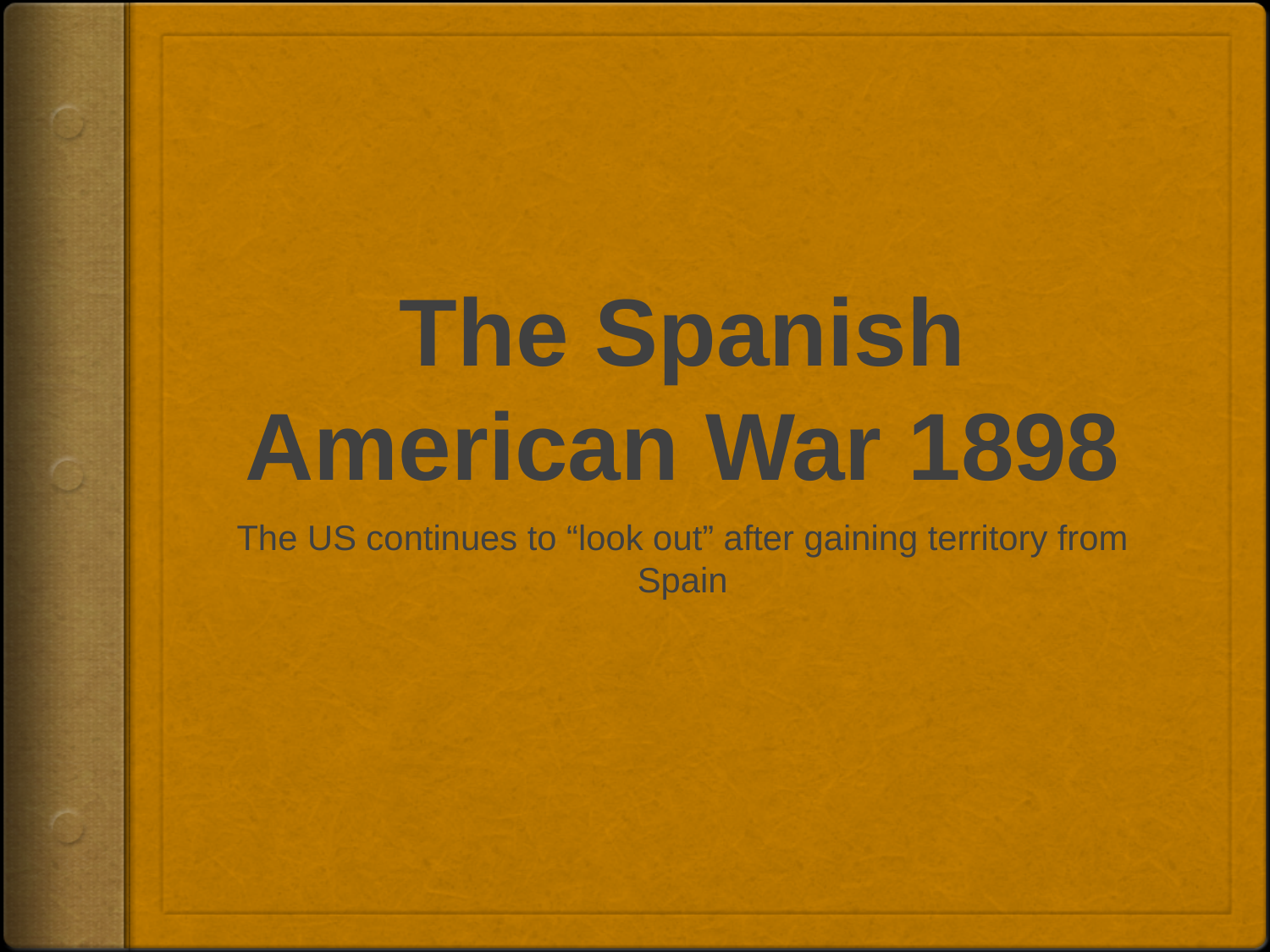

# The Spanish American War 1898
The US continues to “look out” after gaining territory from Spain